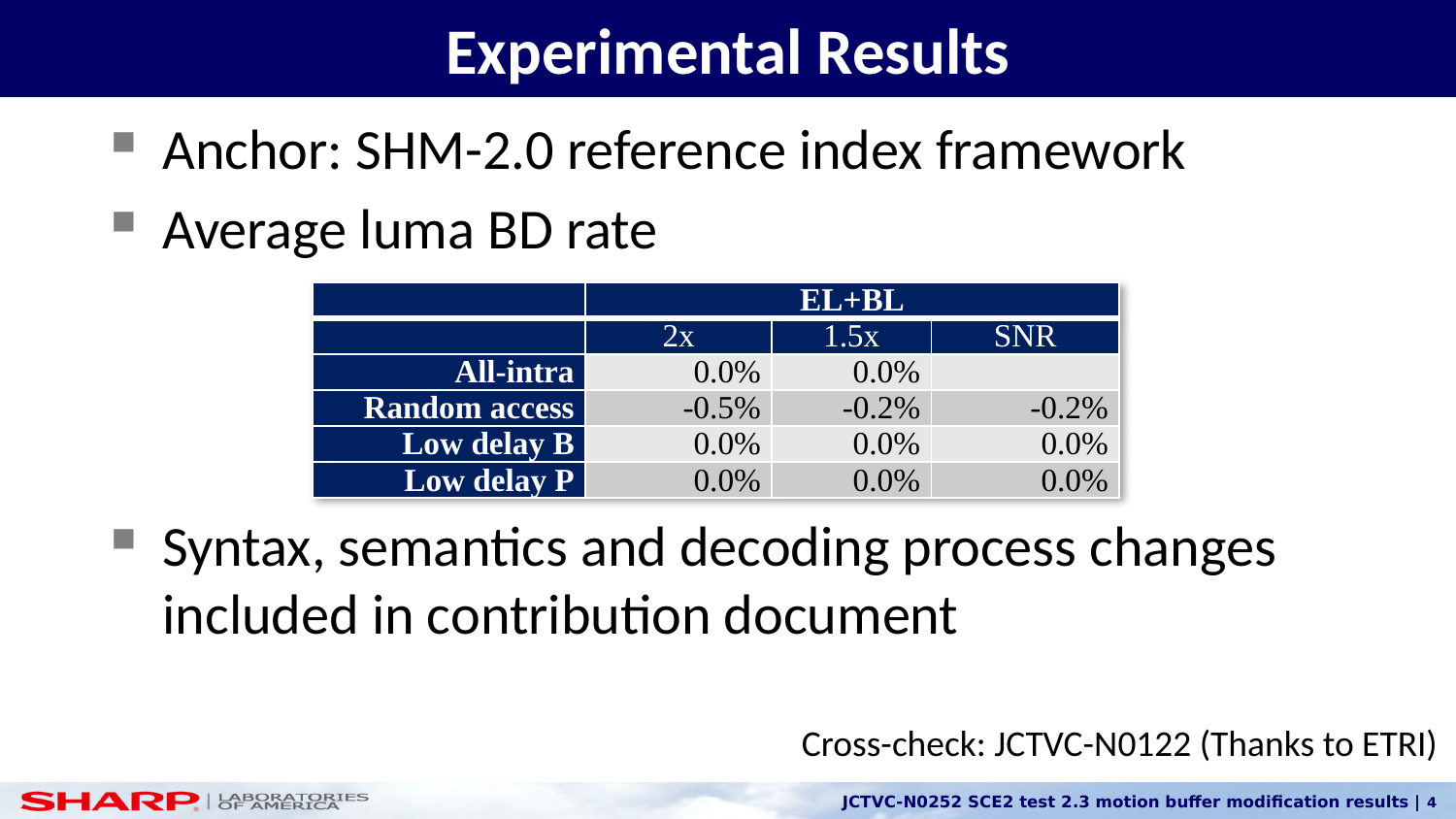

# Experimental Results
Anchor: SHM-2.0 reference index framework
Average luma BD rate

Syntax, semantics and decoding process changes included in contribution document
|  | EL+BL |  |  |
| --- | --- | --- | --- |
|  | 2x | 1.5x | SNR |
| All-intra | 0.0% | 0.0% |  |
| Random access | -0.5% | -0.2% | -0.2% |
| Low delay B | 0.0% | 0.0% | 0.0% |
| Low delay P | 0.0% | 0.0% | 0.0% |
Cross-check: JCTVC-N0122 (Thanks to ETRI)